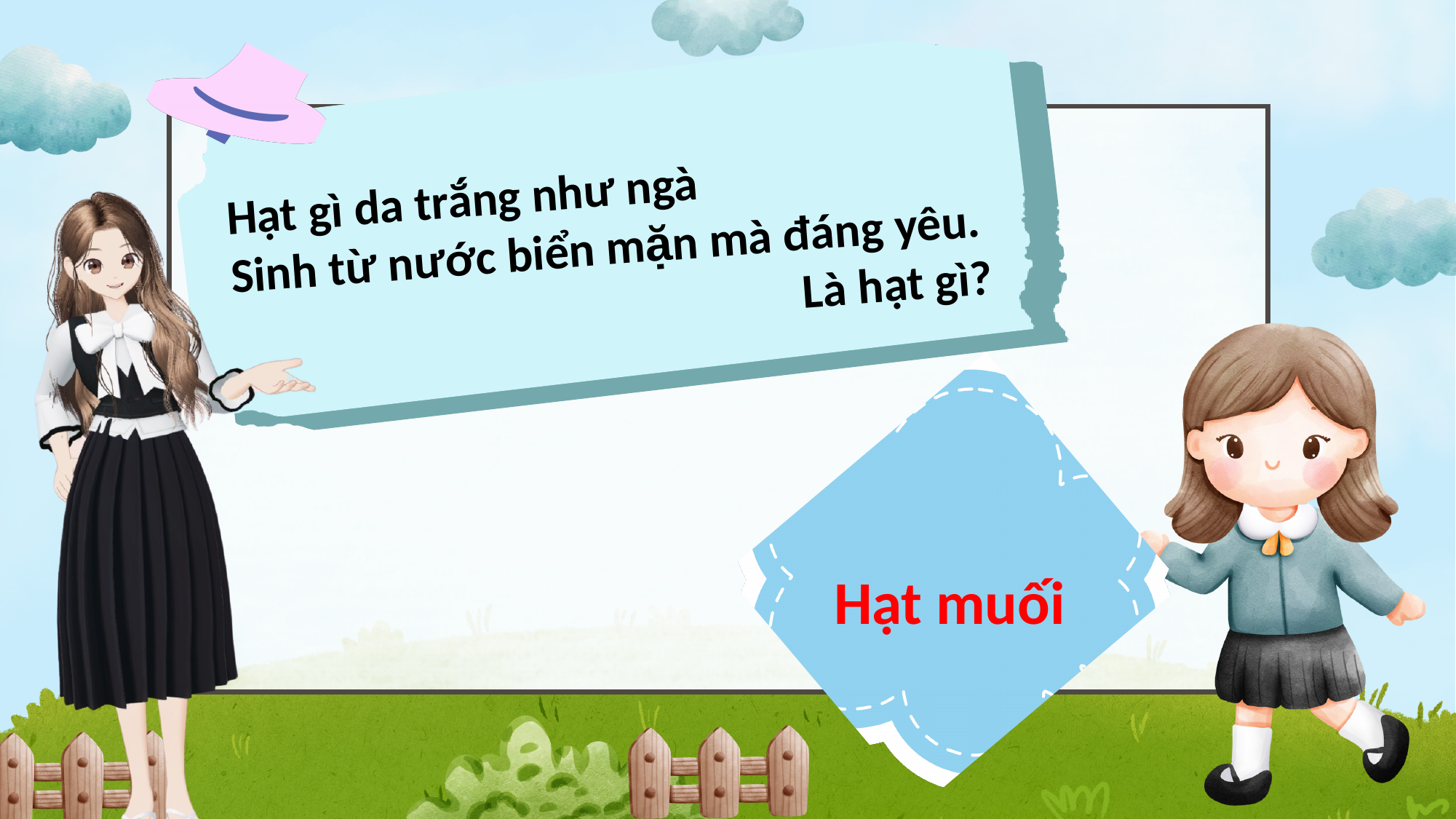

Hạt gì da trắng như ngà
Sinh từ nước biển mặn mà đáng yêu.
                 Là hạt gì?

Hạt muối